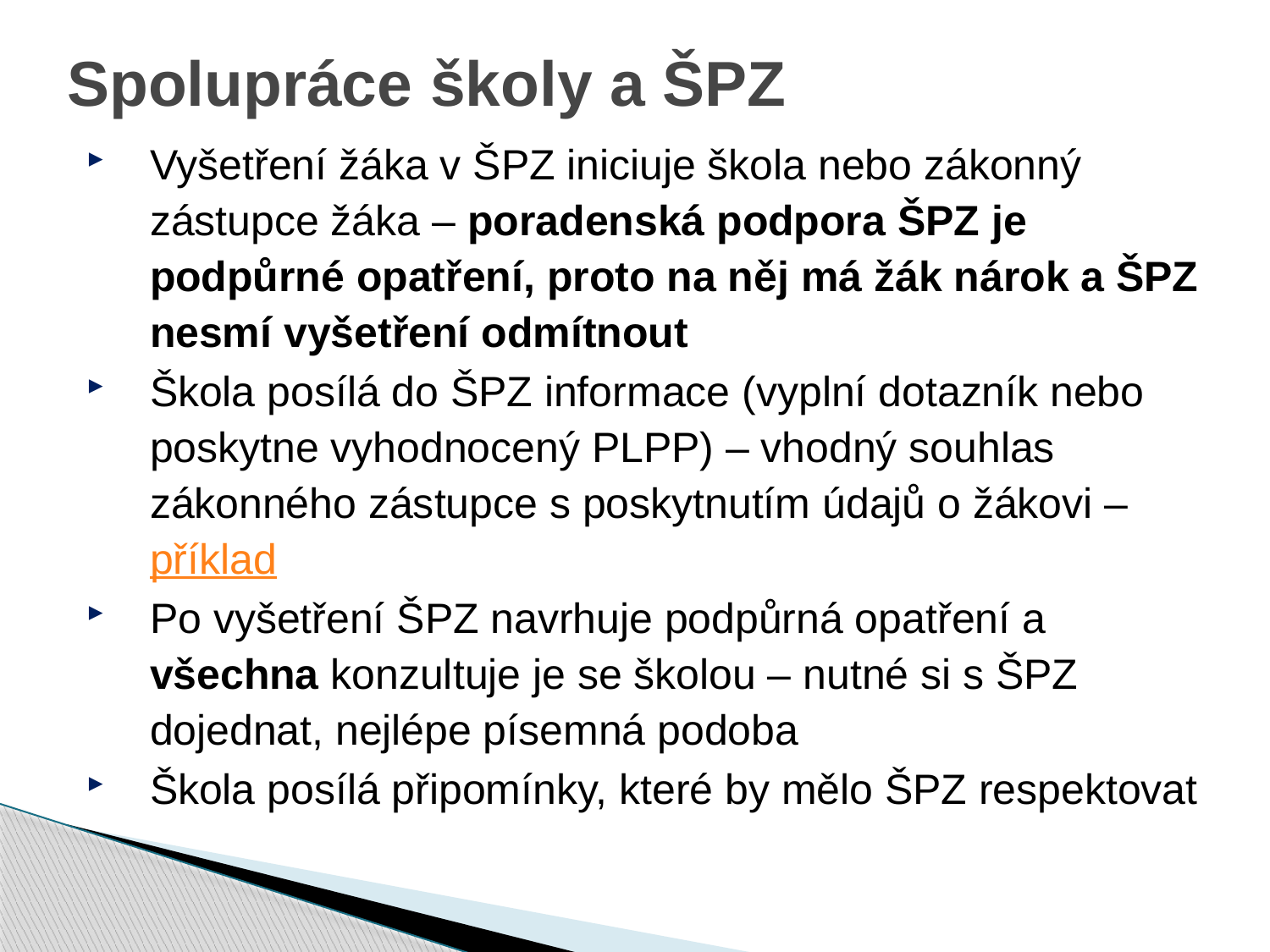

# Spolupráce školy a ŠPZ
Vyšetření žáka v ŠPZ iniciuje škola nebo zákonný zástupce žáka – poradenská podpora ŠPZ je podpůrné opatření, proto na něj má žák nárok a ŠPZ nesmí vyšetření odmítnout
Škola posílá do ŠPZ informace (vyplní dotazník nebo poskytne vyhodnocený PLPP) – vhodný souhlas zákonného zástupce s poskytnutím údajů o žákovi – příklad
Po vyšetření ŠPZ navrhuje podpůrná opatření a všechna konzultuje je se školou – nutné si s ŠPZ dojednat, nejlépe písemná podoba
Škola posílá připomínky, které by mělo ŠPZ respektovat